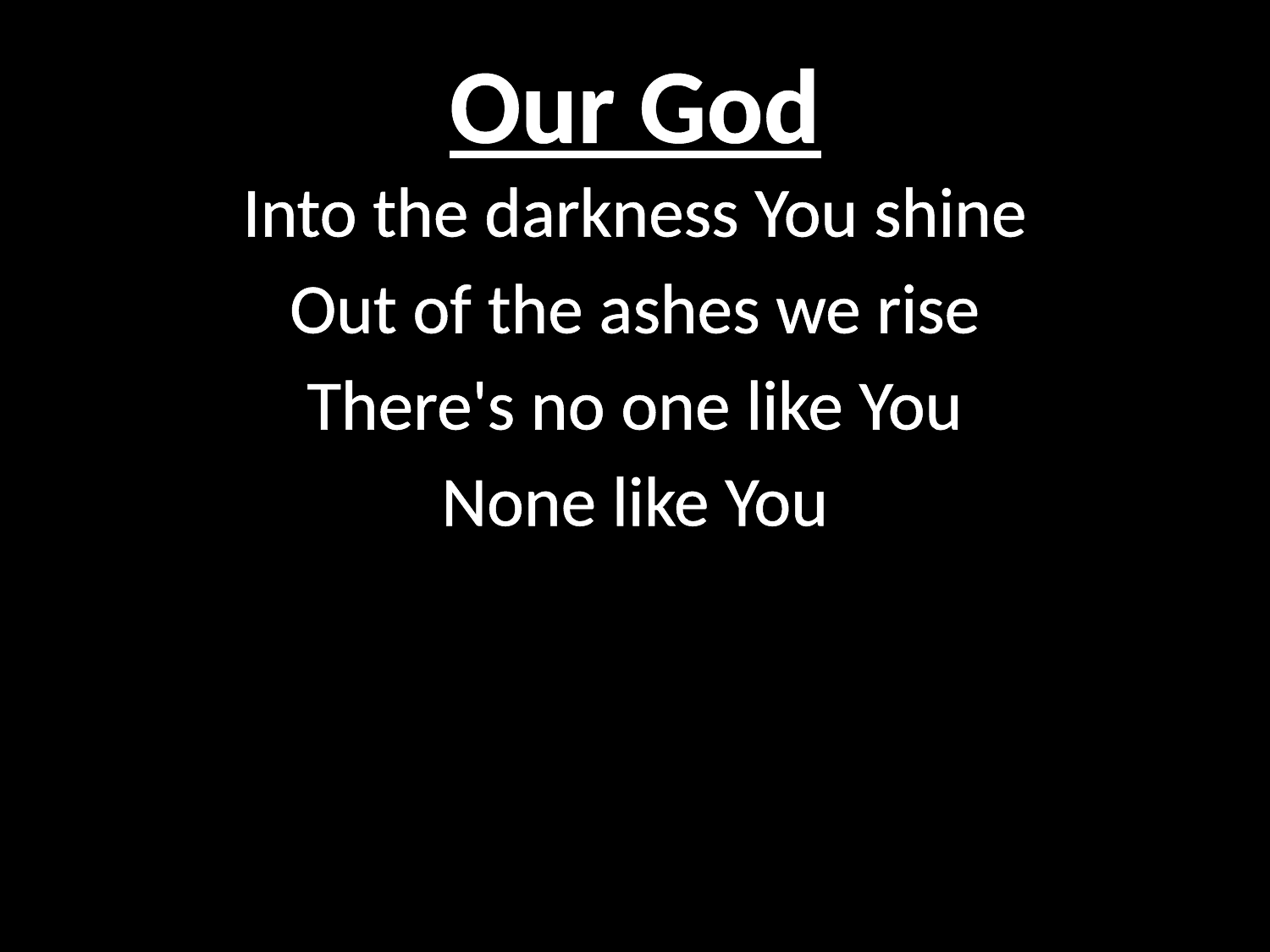

# Our God
Into the darkness You shine
Out of the ashes we rise
There's no one like You
None like You